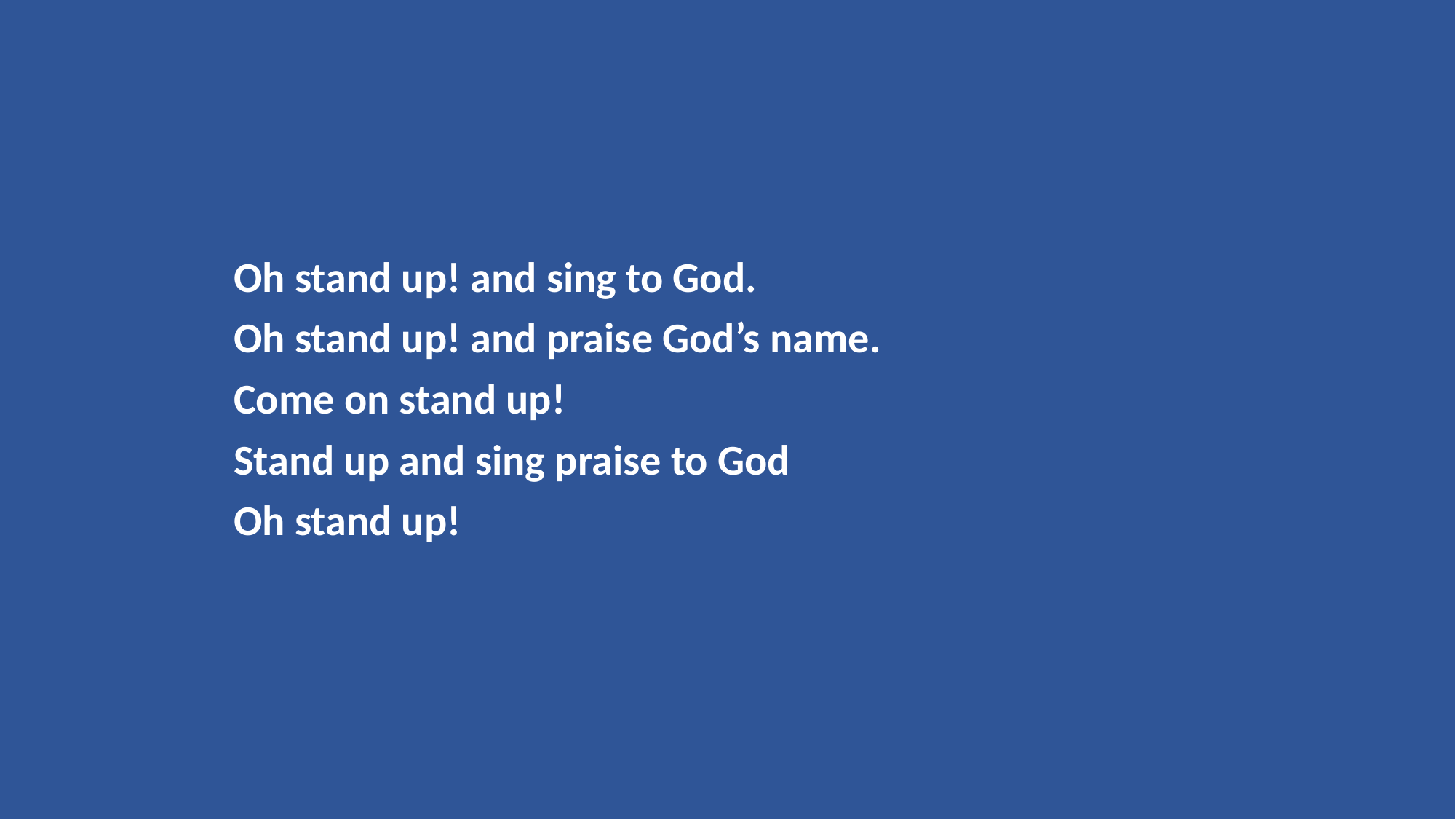

Oh stand up! and sing to God.
Oh stand up! and praise God’s name.
Come on stand up!
Stand up and sing praise to God
Oh stand up!